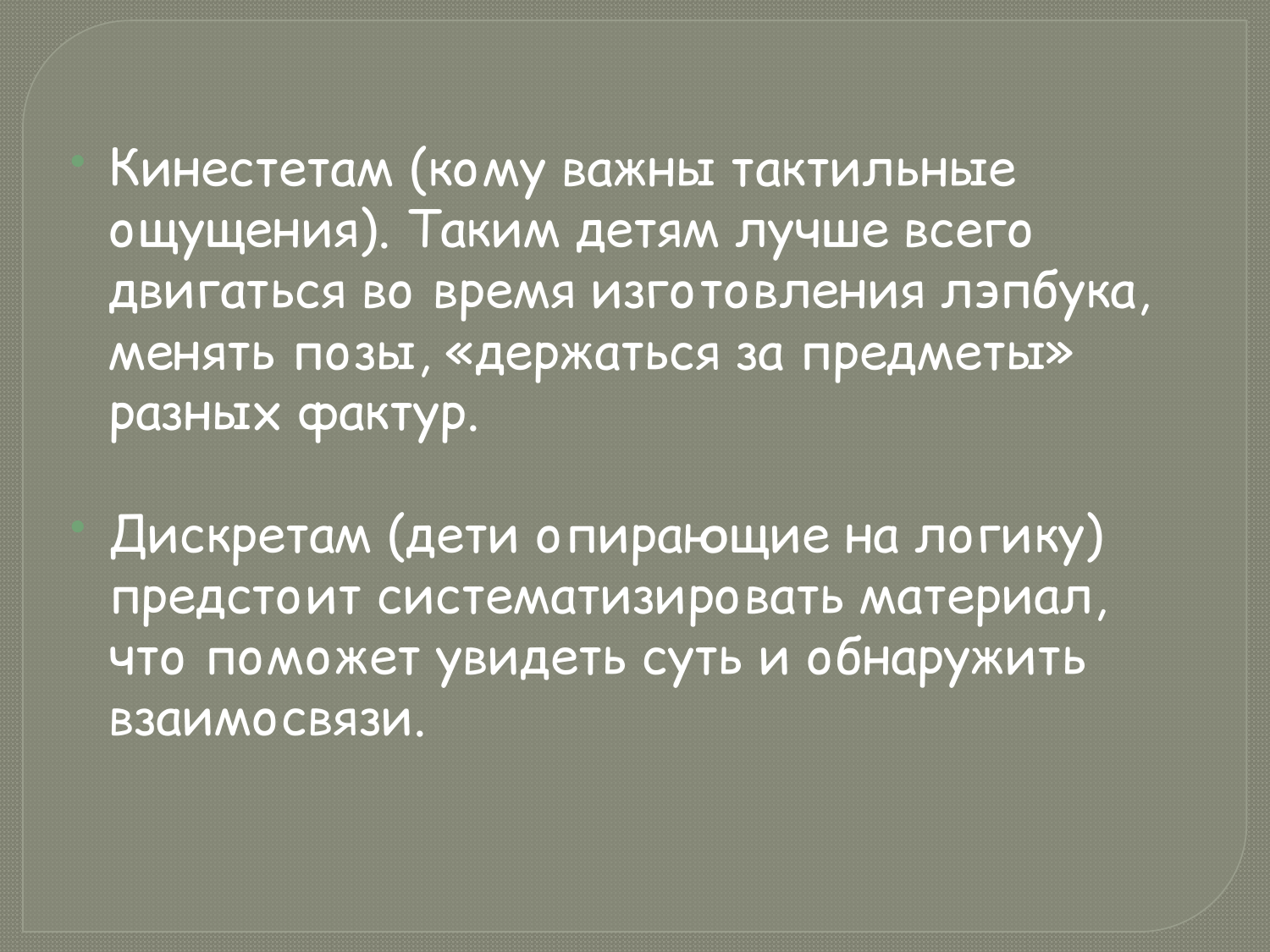

Кинестетам (кому важны тактильные ощущения). Таким детям лучше всего двигаться во время изготовления лэпбука, менять позы, «держаться за предметы» разных фактур.

Дискретам (дети опирающие на логику) предстоит систематизировать материал, что поможет увидеть суть и обнаружить взаимосвязи.